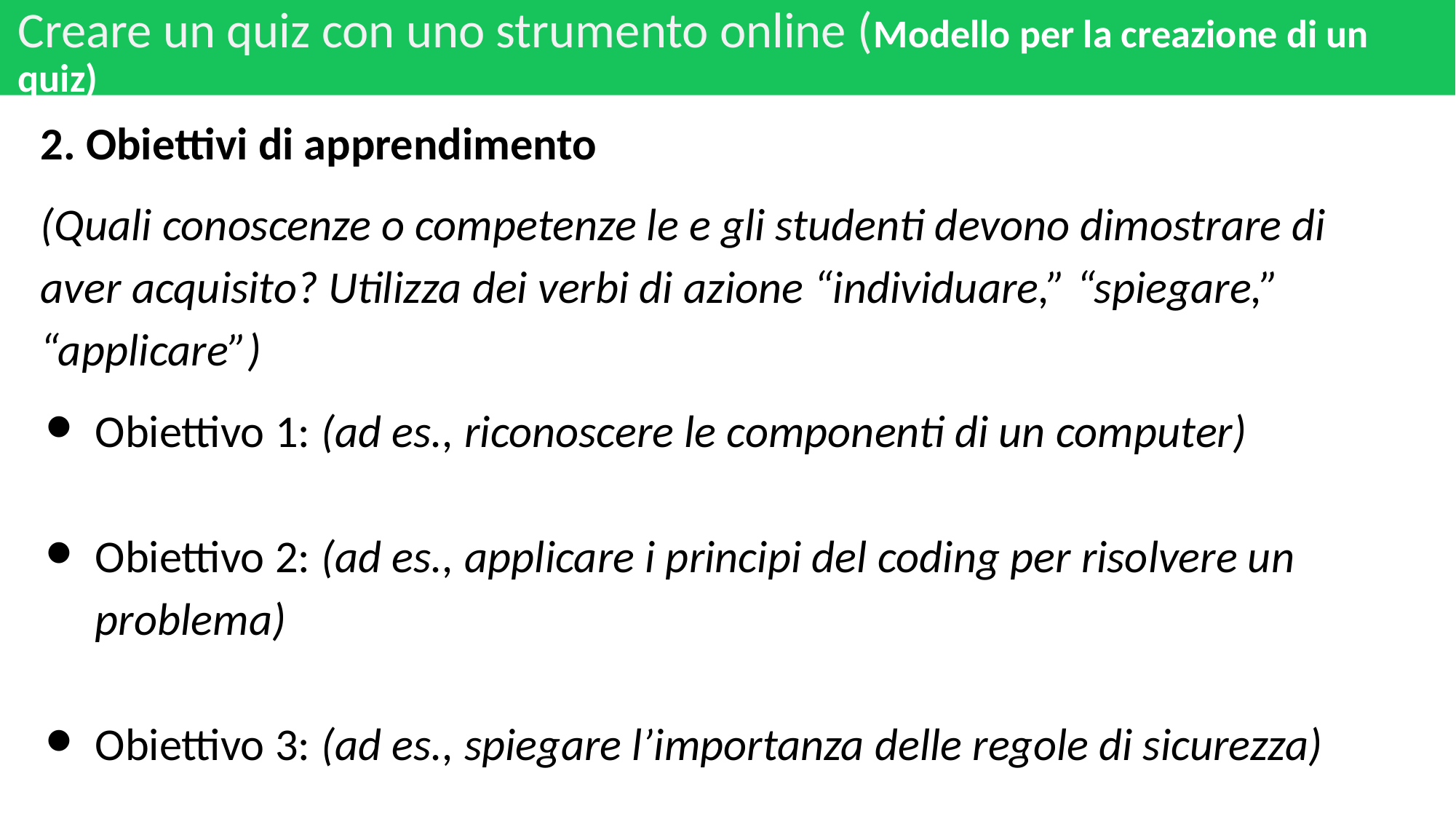

# Creare un quiz con uno strumento online (Modello per la creazione di un quiz)
2. Obiettivi di apprendimento
(Quali conoscenze o competenze le e gli studenti devono dimostrare di aver acquisito? Utilizza dei verbi di azione “individuare,” “spiegare,” “applicare”)
Obiettivo 1: (ad es., riconoscere le componenti di un computer)
Obiettivo 2: (ad es., applicare i principi del coding per risolvere un problema)
Obiettivo 3: (ad es., spiegare l’importanza delle regole di sicurezza)